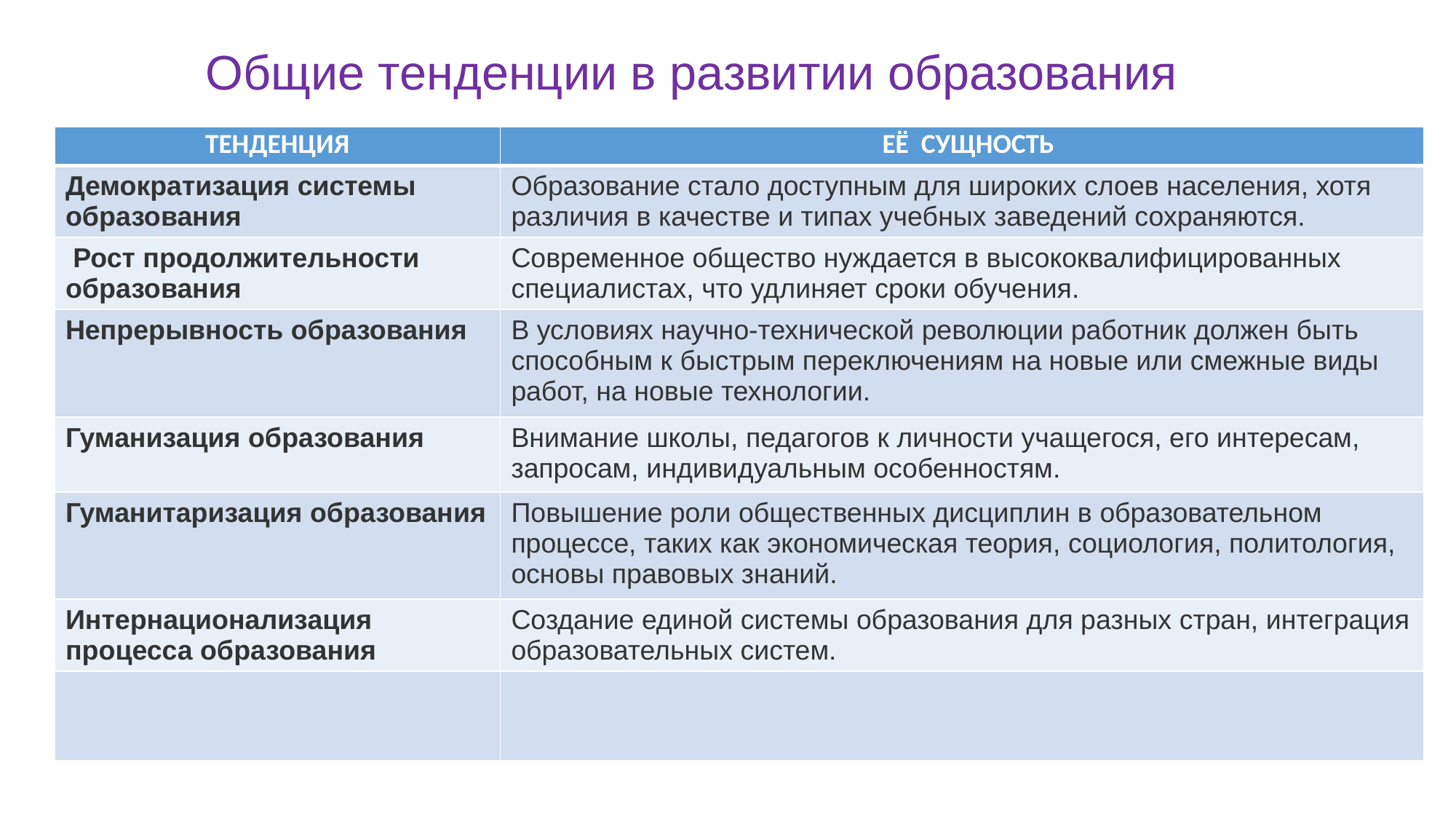

# Общие тенденции в развитии образования
| ТЕНДЕНЦИЯ | ЕЁ СУЩНОСТЬ |
| --- | --- |
| Демократизация системы образования | Образование стало доступным для широких слоев населения, хотя различия в качестве и типах учебных заведений сохраняются. |
| Рост продолжительности образования | Современное общество нуждается в высококвалифицированных специалистах, что удлиняет сроки обучения. |
| Непрерывность образования | В условиях научно-технической революции работник должен быть способным к быстрым переключениям на новые или смежные виды работ, на новые технологии. |
| Гуманизация образования | Внимание школы, педагогов к личности учащегося, его интересам, запросам, индивидуальным особенностям. |
| Гуманитаризация образования | Повышение роли общественных дисциплин в образовательном процессе, таких как экономическая теория, социология, политология, основы правовых знаний. |
| Интернационализация процесса образования | Создание единой системы образования для разных стран, интеграция образовательных систем. |
|  |  |